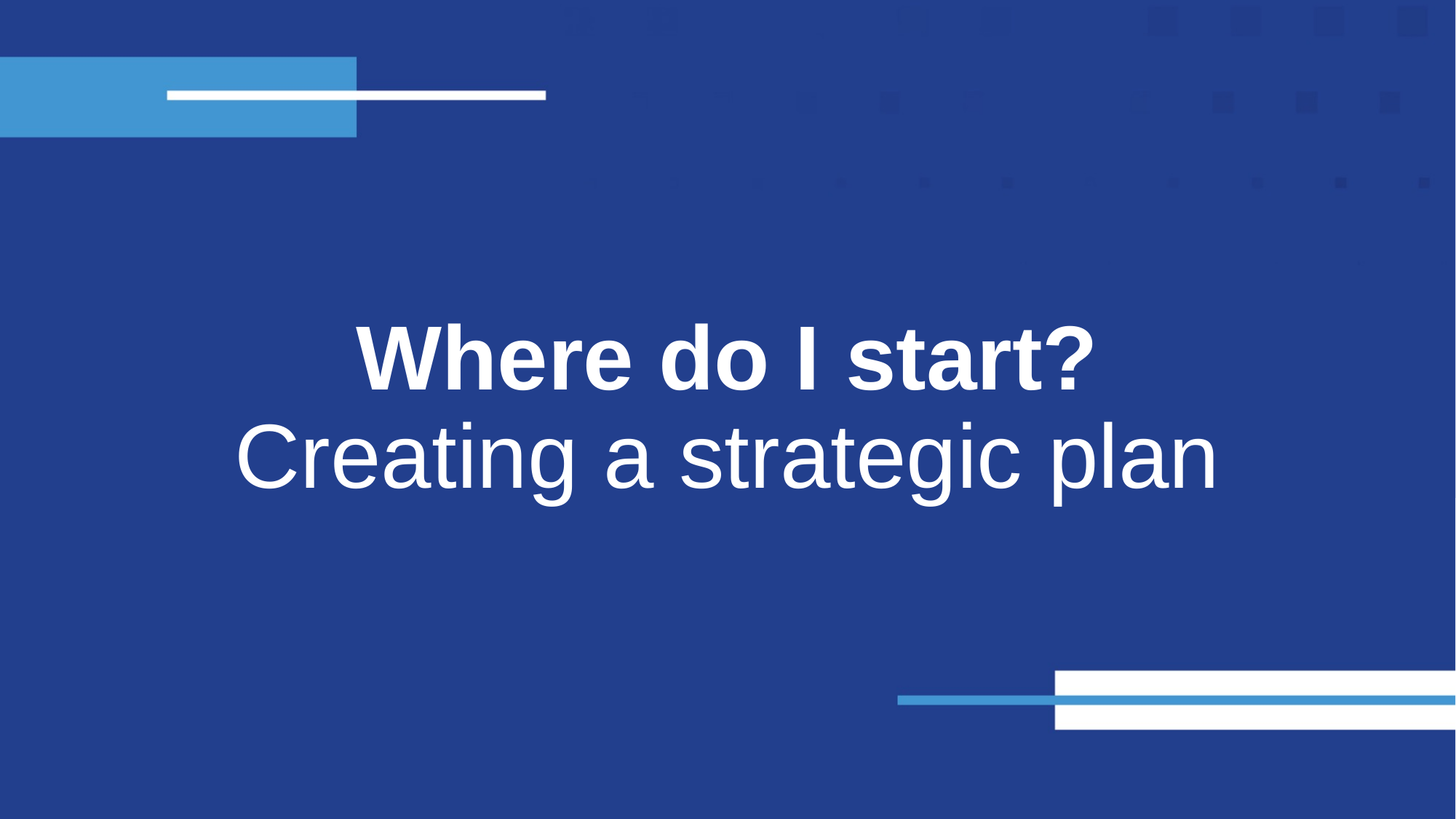

# Where do I start? Creating a strategic plan